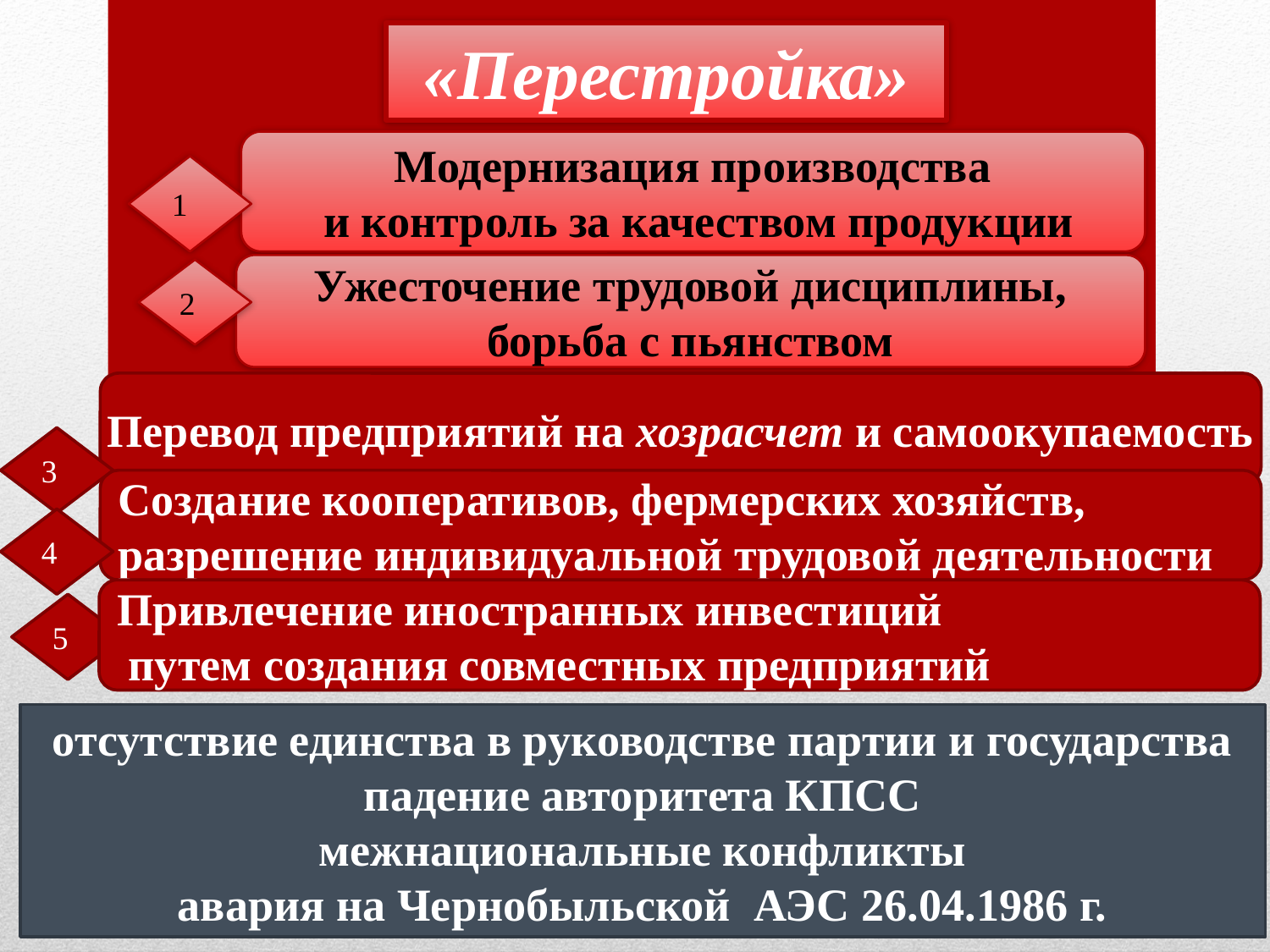

«Перестройка»
Модернизация производства
 и контроль за качеством продукции
1
Ужесточение трудовой дисциплины,
борьба с пьянством
2
Перевод предприятий на хозрасчет и самоокупаемость
3
Создание кооперативов, фермерских хозяйств,
разрешение индивидуальной трудовой деятельности
4
Привлечение иностранных инвестиций
 путем создания совместных предприятий
5
отсутствие единства в руководстве партии и государства падение авторитета КПСС
межнациональные конфликты
авария на Чернобыльской  АЭС 26.04.1986 г.